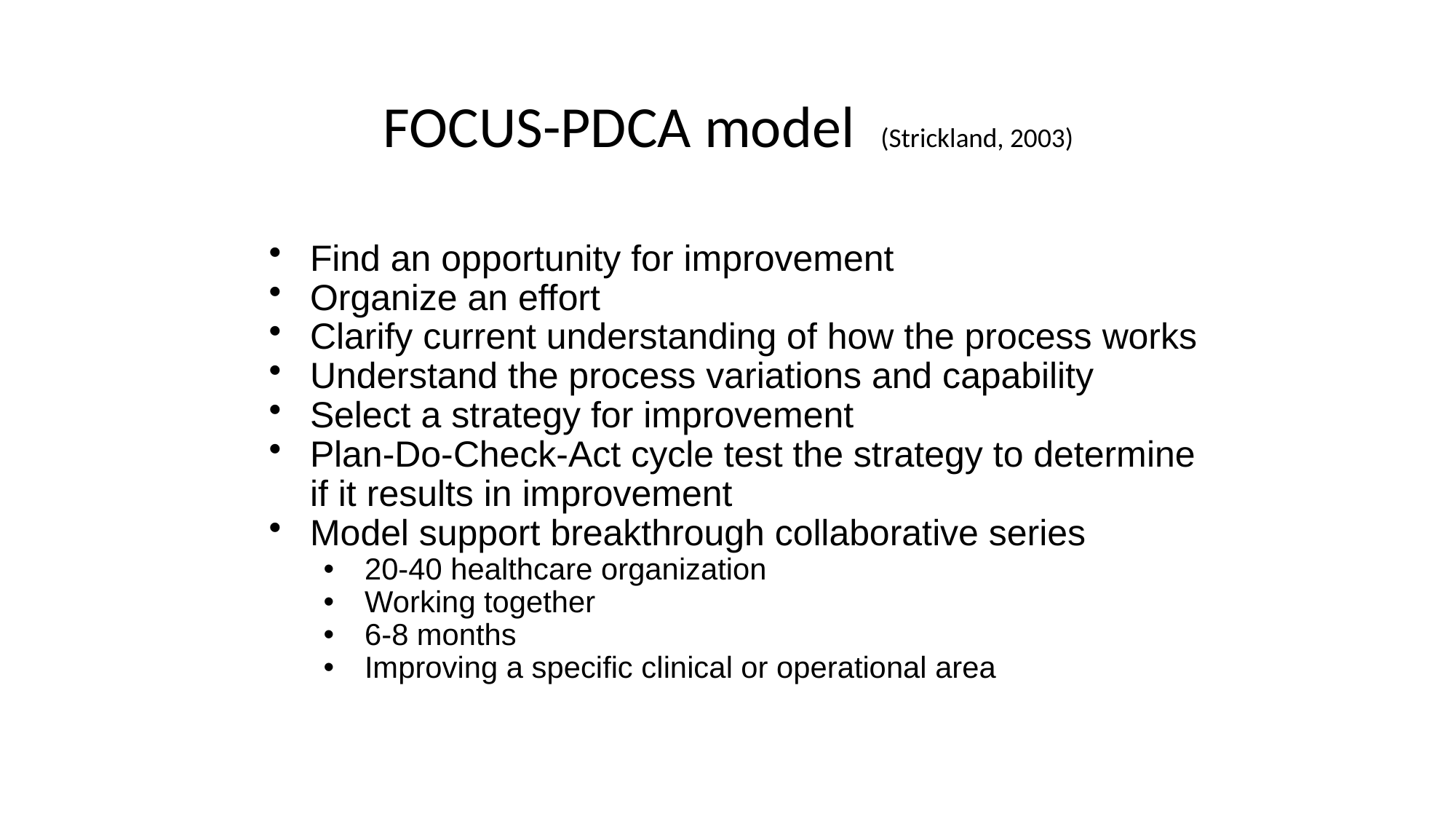

# FOCUS-PDCA model  (Strickland, 2003)
Find an opportunity for improvement
Organize an effort
Clarify current understanding of how the process works
Understand the process variations and capability
Select a strategy for improvement
Plan-Do-Check-Act cycle test the strategy to determine if it results in improvement
Model support breakthrough collaborative series
20-40 healthcare organization
Working together
6-8 months
Improving a specific clinical or operational area